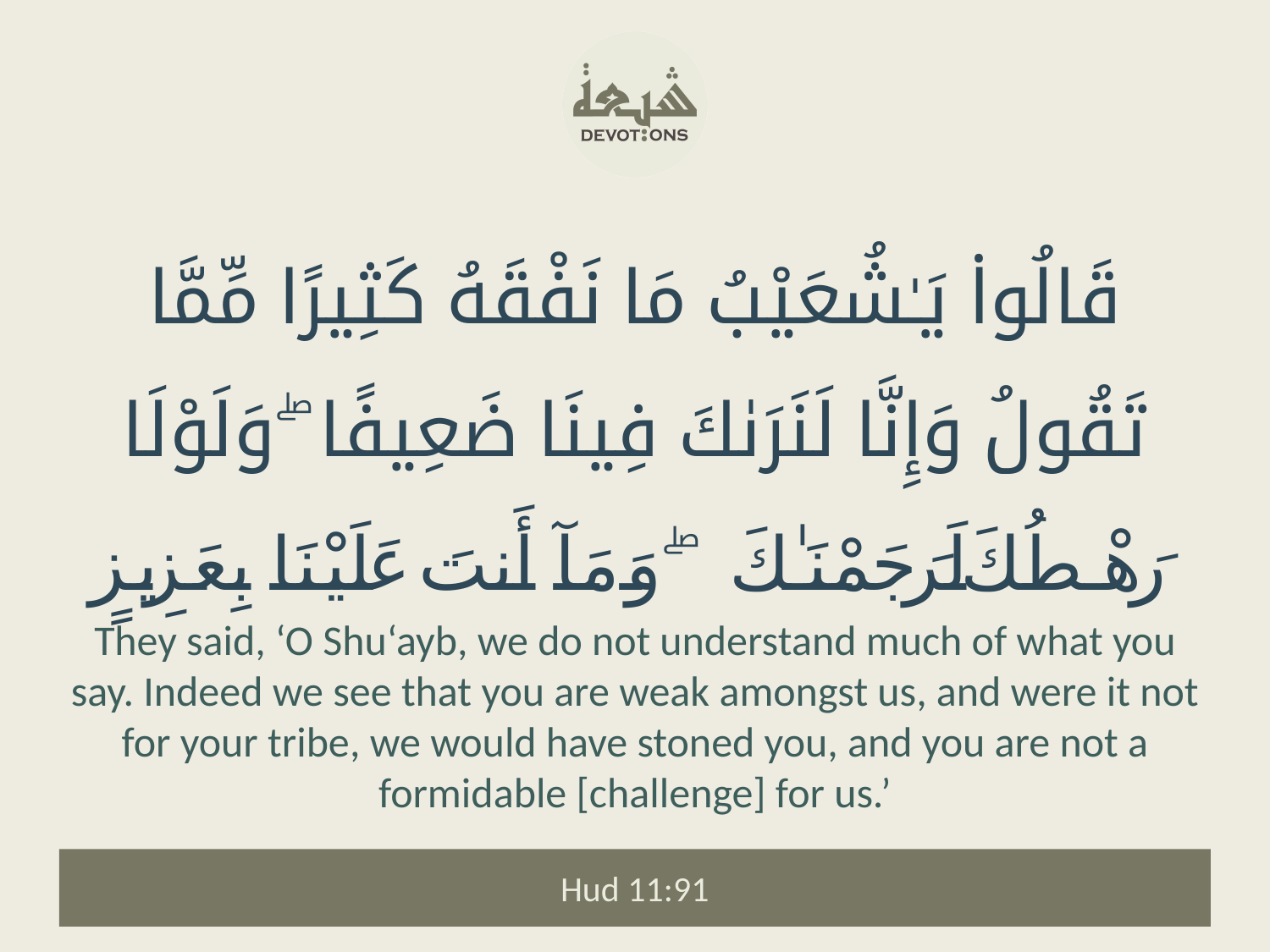

قَالُوا۟ يَـٰشُعَيْبُ مَا نَفْقَهُ كَثِيرًا مِّمَّا تَقُولُ وَإِنَّا لَنَرَىٰكَ فِينَا ضَعِيفًا ۖ وَلَوْلَا رَهْطُكَ لَرَجَمْنَـٰكَ ۖ وَمَآ أَنتَ عَلَيْنَا بِعَزِيزٍ
They said, ‘O Shu‘ayb, we do not understand much of what you say. Indeed we see that you are weak amongst us, and were it not for your tribe, we would have stoned you, and you are not a formidable [challenge] for us.’
Hud 11:91